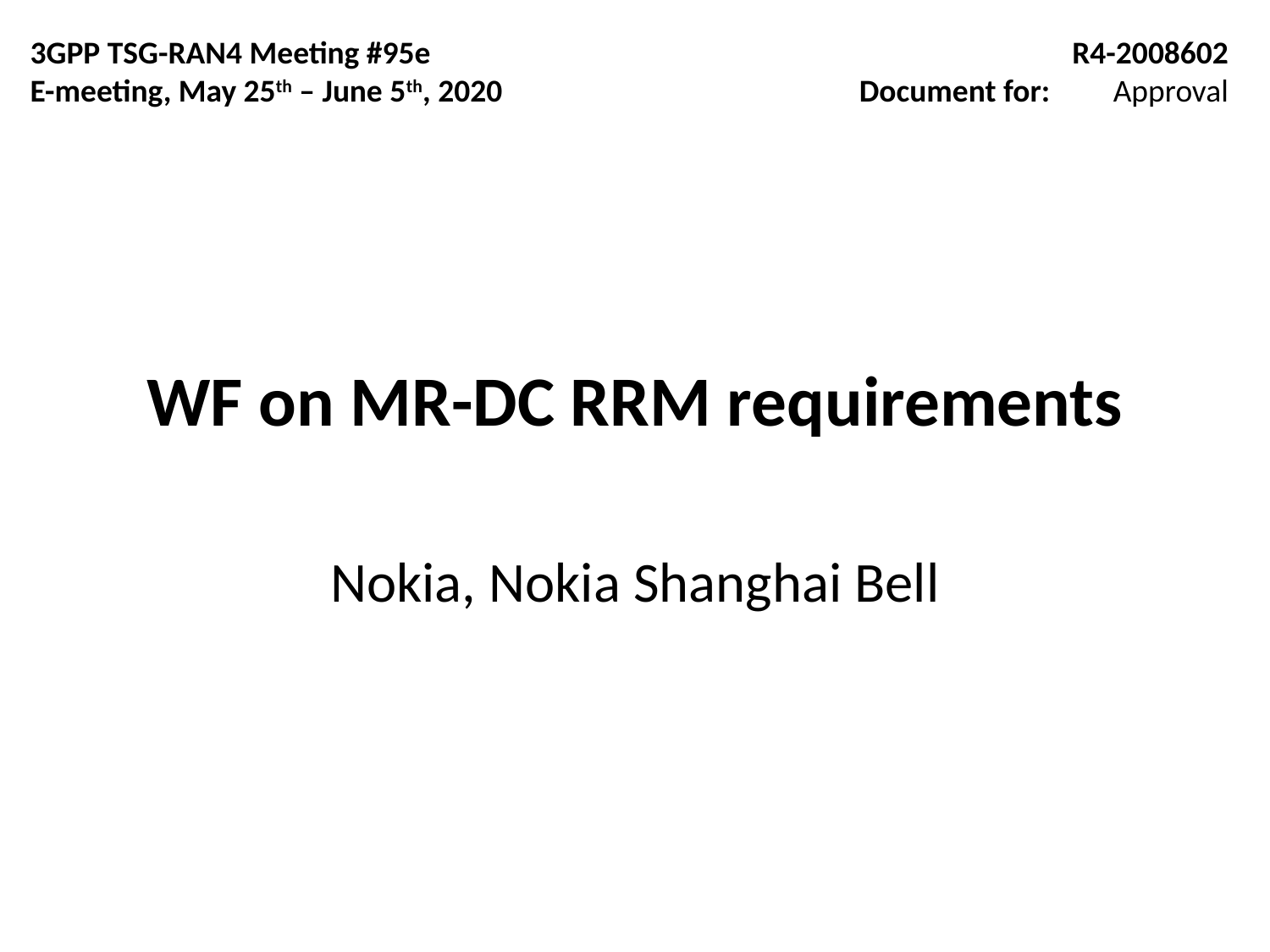

3GPP TSG-RAN4 Meeting #95e
E-meeting, May 25th – June 5th, 2020
R4-2008602
Document for:	Approval
# WF on MR-DC RRM requirements
Nokia, Nokia Shanghai Bell